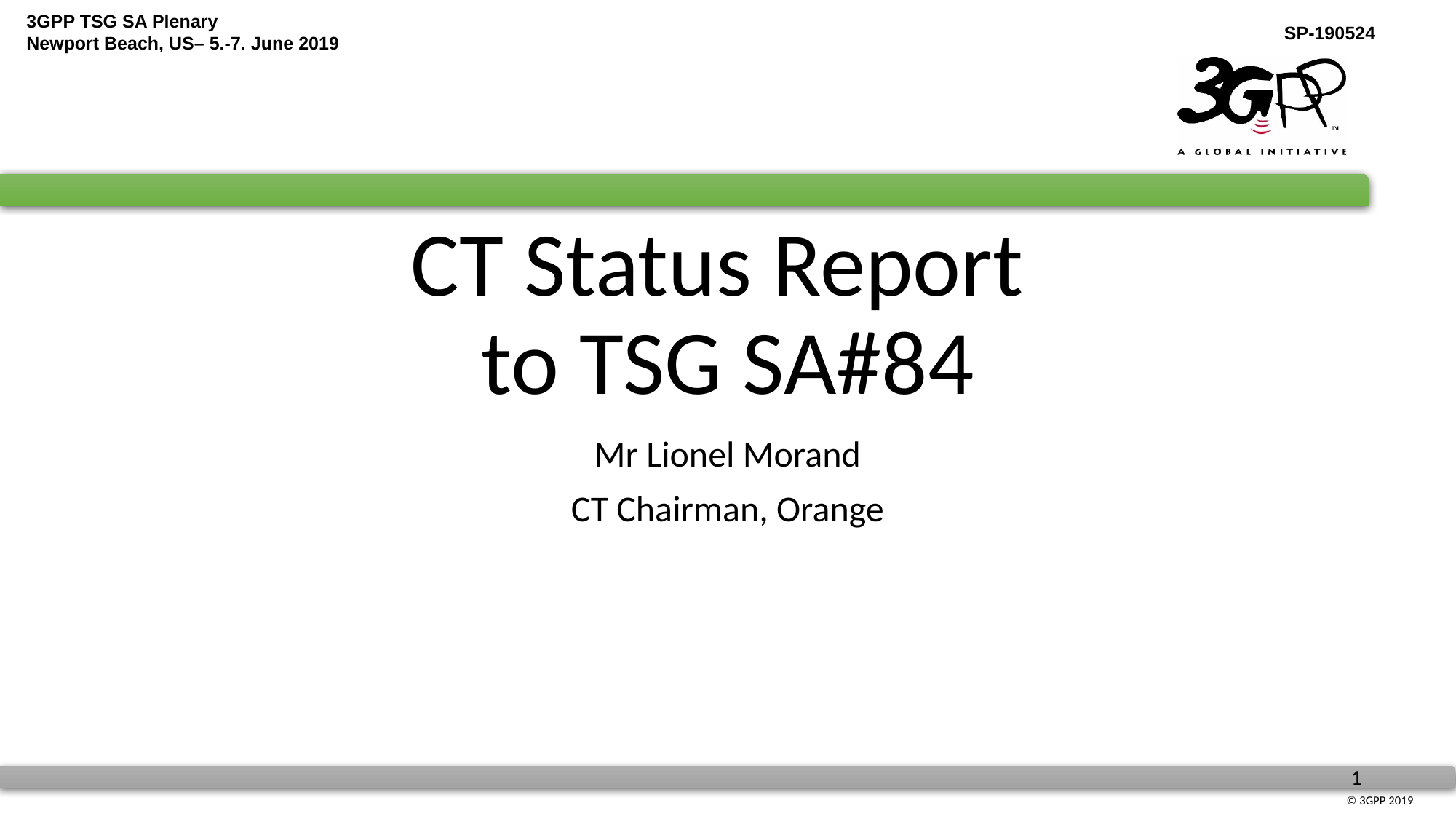

# CT Status Report to TSG SA#84
Mr Lionel Morand
CT Chairman, Orange